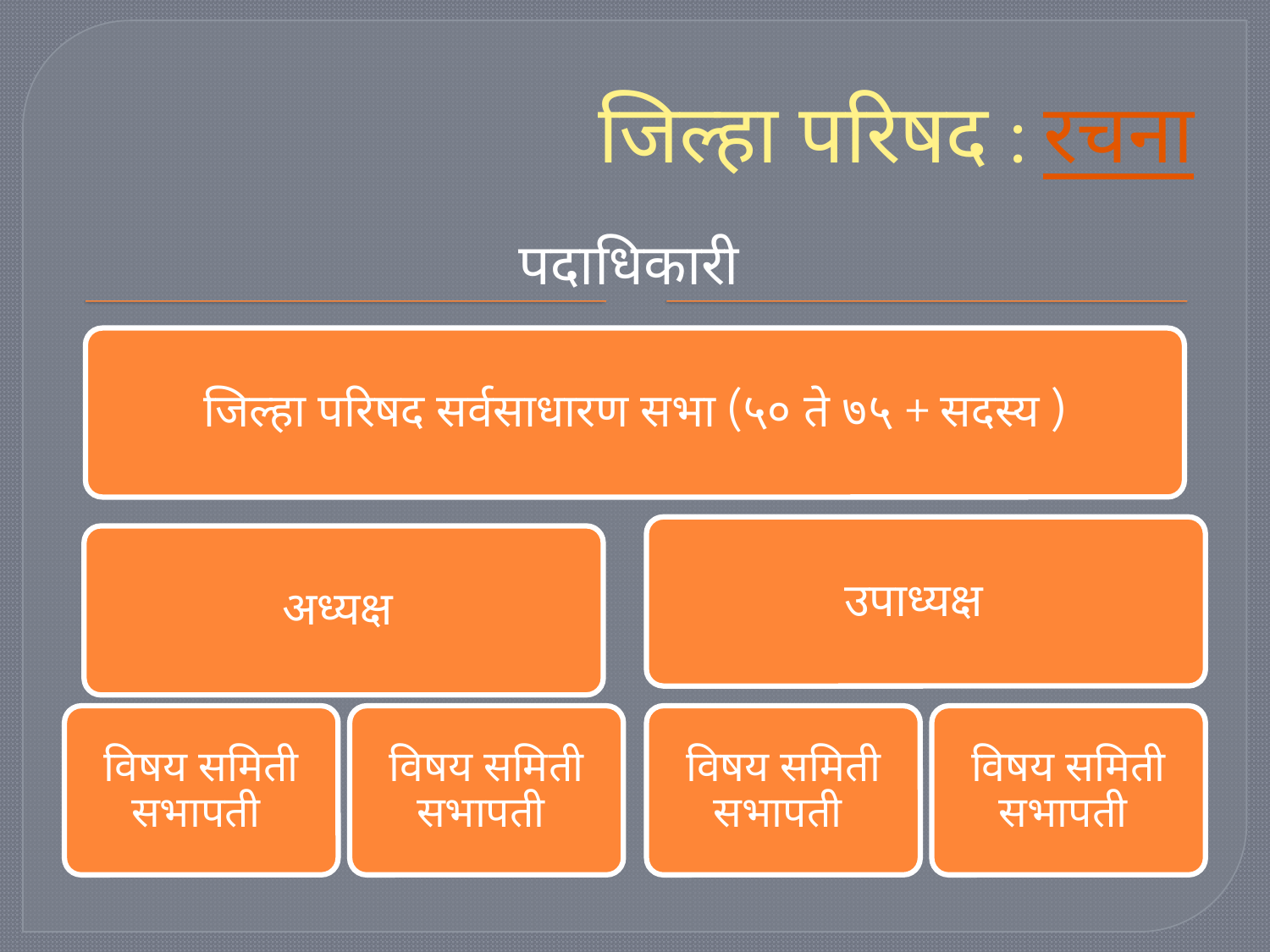

# जिल्हा परिषद : रचना
पदाधिकारी
जिल्हा परिषद सर्वसाधारण सभा (५० ते ७५ + सदस्य )
अध्यक्ष
विषय समिती सभापती
विषय समिती सभापती
उपाध्यक्ष
विषय समिती सभापती
विषय समिती सभापती